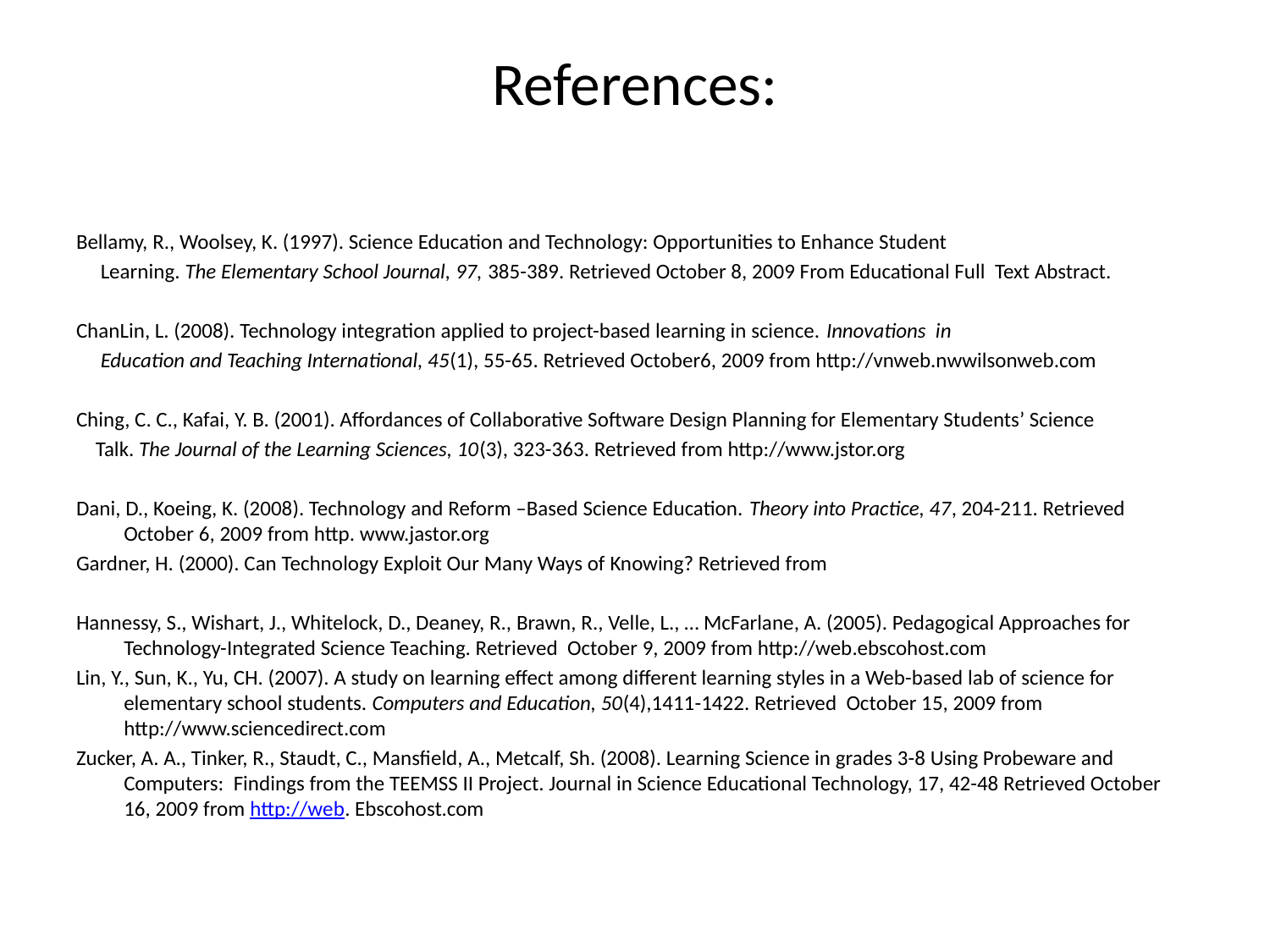

# References:
Bellamy, R., Woolsey, K. (1997). Science Education and Technology: Opportunities to Enhance Student
     Learning. The Elementary School Journal, 97, 385-389. Retrieved October 8, 2009 From Educational Full  Text Abstract.

ChanLin, L. (2008). Technology integration applied to project-based learning in science. Innovations  in
     Education and Teaching International, 45(1), 55-65. Retrieved October6, 2009 from http://vnweb.nwwilsonweb.com

Ching, C. C., Kafai, Y. B. (2001). Affordances of Collaborative Software Design Planning for Elementary Students’ Science
    Talk. The Journal of the Learning Sciences, 10(3), 323-363. Retrieved from http://www.jstor.org

Dani, D., Koeing, K. (2008). Technology and Reform –Based Science Education. Theory into Practice, 47, 204-211. Retrieved October 6, 2009 from http. www.jastor.org
Gardner, H. (2000). Can Technology Exploit Our Many Ways of Knowing? Retrieved from

Hannessy, S., Wishart, J., Whitelock, D., Deaney, R., Brawn, R., Velle, L., … McFarlane, A. (2005). Pedagogical Approaches for Technology-Integrated Science Teaching. Retrieved  October 9, 2009 from http://web.ebscohost.com
Lin, Y., Sun, K., Yu, CH. (2007). A study on learning effect among different learning styles in a Web-based lab of science for elementary school students. Computers and Education, 50(4),1411-1422. Retrieved  October 15, 2009 from http://www.sciencedirect.com
Zucker, A. A., Tinker, R., Staudt, C., Mansfield, A., Metcalf, Sh. (2008). Learning Science in grades 3-8 Using Probeware and Computers:  Findings from the TEEMSS II Project. Journal in Science Educational Technology, 17, 42-48 Retrieved October 16, 2009 from http://web. Ebscohost.com